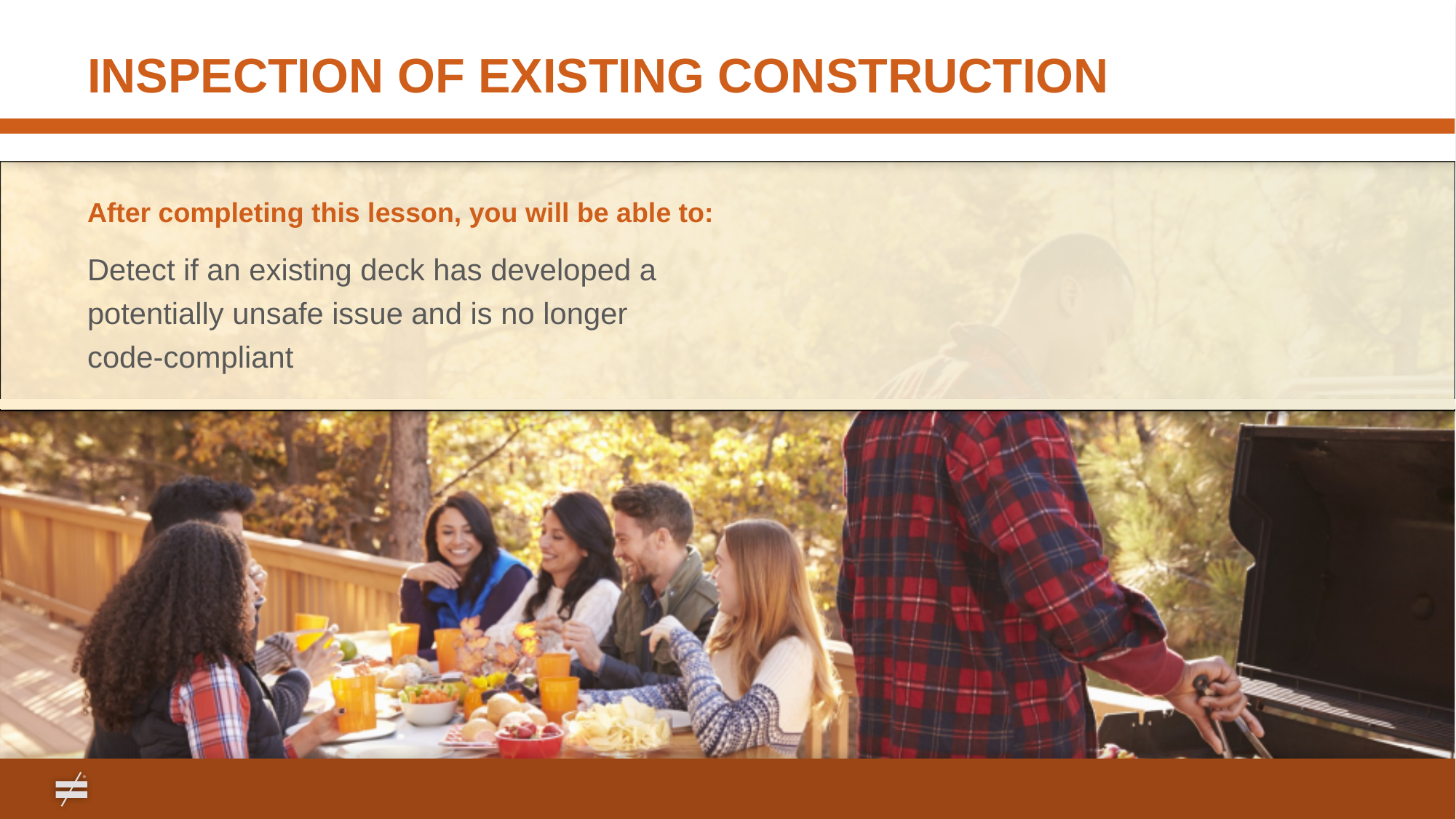

# INSPECTION OF EXISTING CONSTRUCTION
After completing this lesson, you will be able to:
Detect if an existing deck has developed a
potentially unsafe issue and is no longer
code-compliant